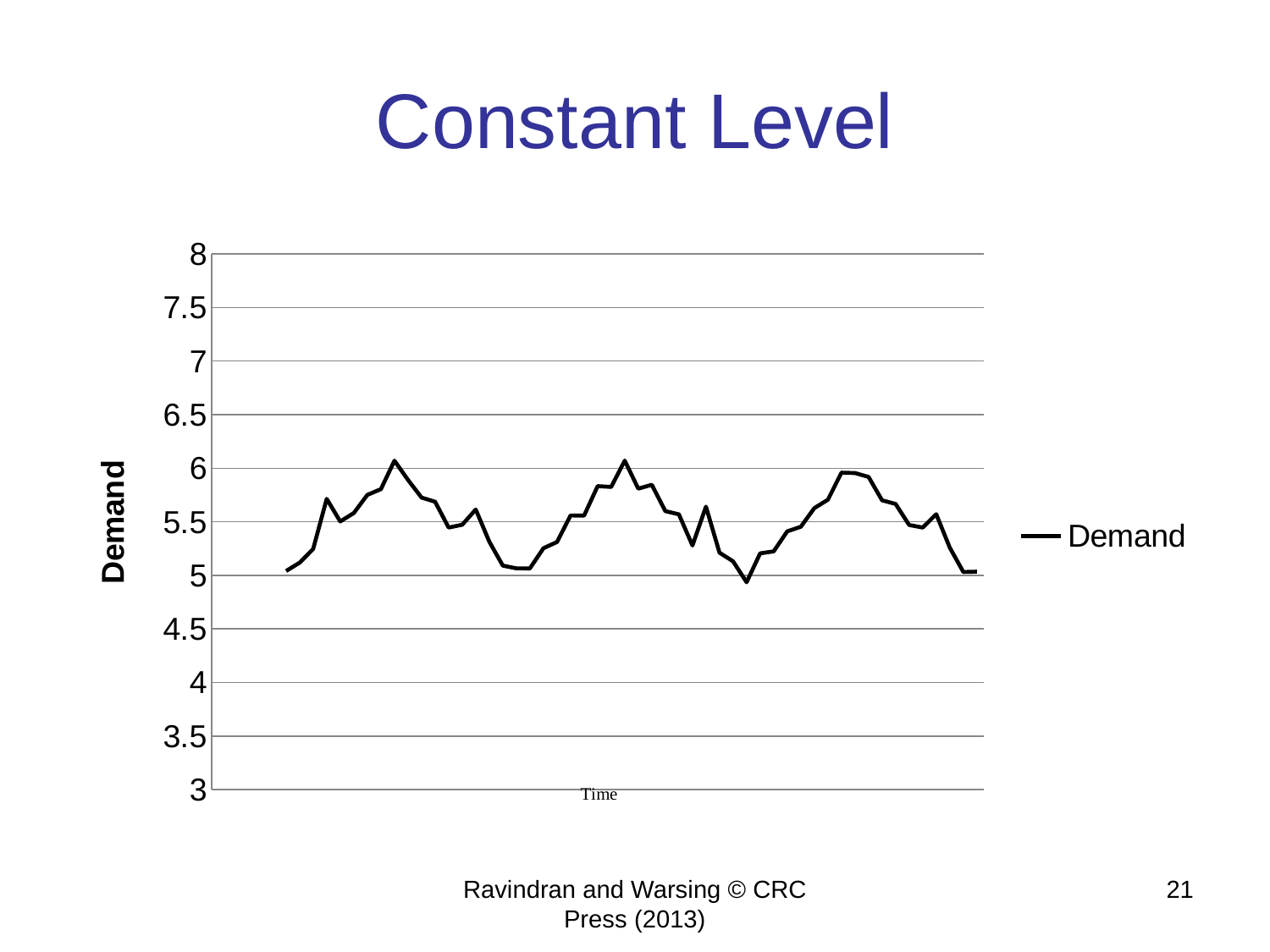

# Constant Level

### Chart

| Category |  |
|---|---|
| 1 | None |
| 2 | None |
| 3 | None |
| 4 | None |
| 5 | None |
| 6 | 5.04028020438358 |
| 7 | 5.1183324090895015 |
| 8 | 5.245525012777246 |
| 9 | 5.7138796761424375 |
| 10 | 5.503056816054636 |
| 11 | 5.581916990341872 |
| 12 | 5.7510255683493945 |
| 13 | 5.804667410638981 |
| 14 | 6.070061273305505 |
| 15 | 5.8908358231928455 |
| 16 | 5.7257487074269156 |
| 17 | 5.6873291309894825 |
| 18 | 5.445959715859188 |
| 19 | 5.472762157223913 |
| 20 | 5.6144292374281655 |
| 21 | 5.3142361436470855 |
| 22 | 5.091001408931247 |
| 23 | 5.0650947073660655 |
| 24 | 5.064513329725335 |
| 25 | 5.25290143480661 |
| 26 | 5.3110512069455655 |
| 27 | 5.558907221836387 |
| 28 | 5.558297935408452 |
| 29 | 5.8328405683153655 |
| 30 | 5.82537852624923 |
| 31 | 6.070920753777179 |
| 32 | 5.809634621704481 |
| 33 | 5.845119363202686 |
| 34 | 5.5995193276326996 |
| 35 | 5.5697963602494855 |
| 36 | 5.278444065909373 |
| 37 | 5.641712065605063 |
| 38 | 5.2109787436804575 |
| 39 | 5.1310365812082805 |
| 40 | 4.935364839073269 |
| 41 | 5.2048786519999375 |
| 42 | 5.2238166562681645 |
| 43 | 5.410958545161344 |
| 44 | 5.453555593818929 |
| 45 | 5.627784870191746 |
| 46 | 5.705939181764881 |
| 47 | 5.958861850198694 |
| 48 | 5.954706262545903 |
| 49 | 5.918780173062133 |
| 50 | 5.700275711835889 |
| 51 | 5.666613891921062 |
| 52 | 5.4703301271683324 |
| 53 | 5.446115122691682 |
| 54 | 5.570705844565845 |
| 55 | 5.258347909261751 |
| 56 | 5.031082755412212 |
| 57 | 5.0345128534703205 |
Ravindran and Warsing © CRC Press (2013)
21